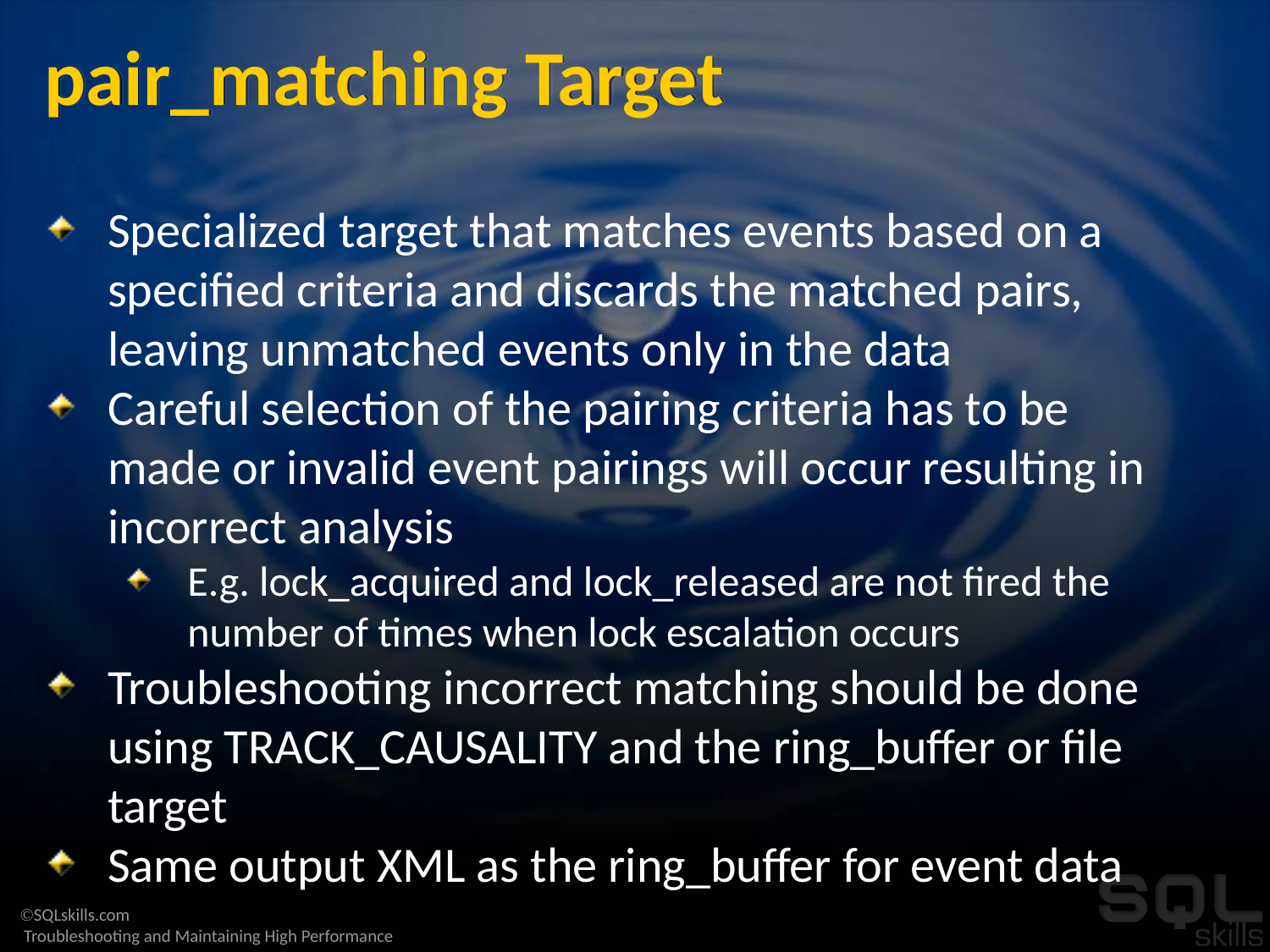

# pair_matching Target
Specialized target that matches events based on a specified criteria and discards the matched pairs, leaving unmatched events only in the data
Careful selection of the pairing criteria has to be made or invalid event pairings will occur resulting in incorrect analysis
E.g. lock_acquired and lock_released are not fired the number of times when lock escalation occurs
Troubleshooting incorrect matching should be done using TRACK_CAUSALITY and the ring_buffer or file target
Same output XML as the ring_buffer for event data